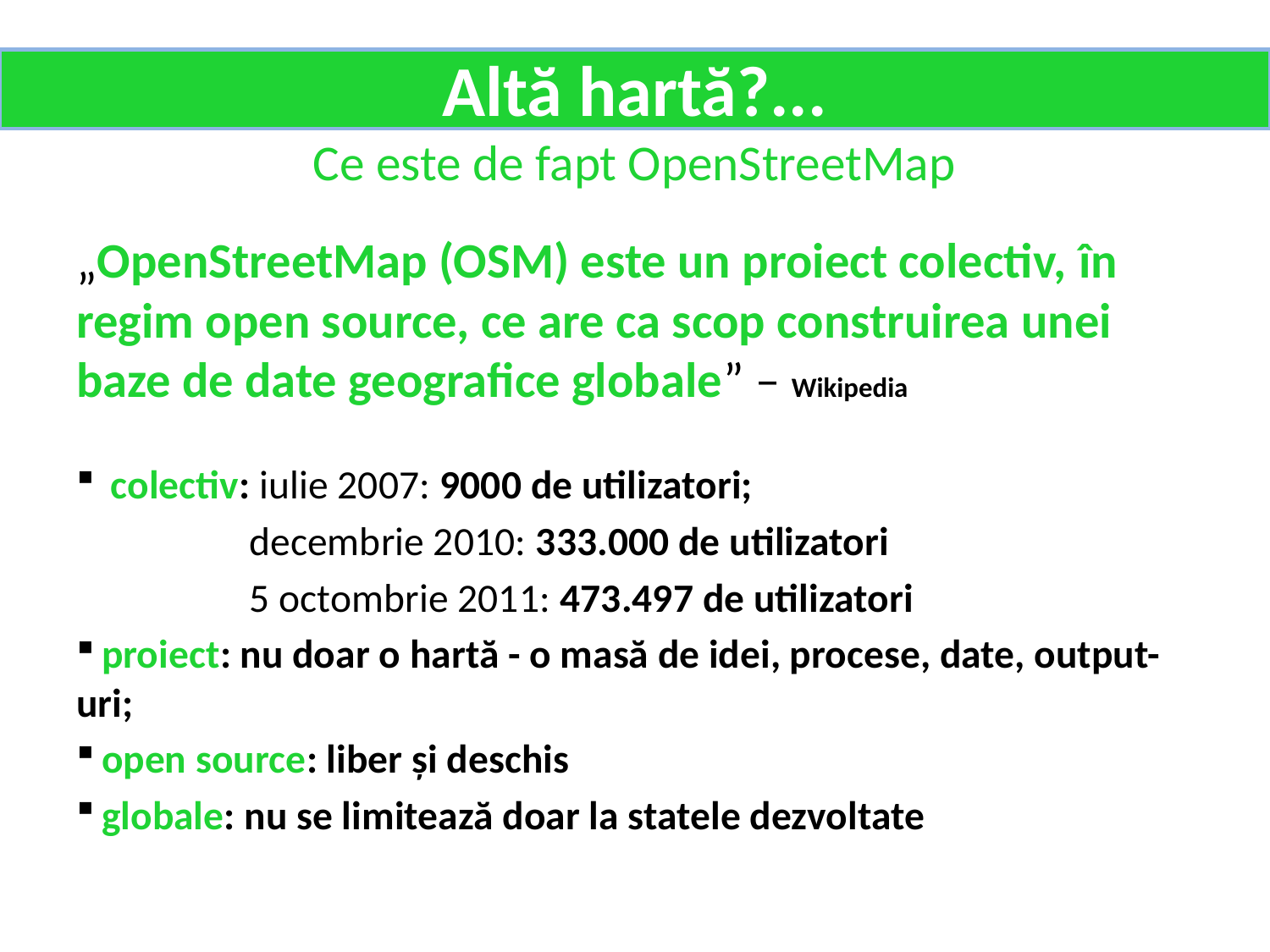

# Altă hartă?... Ce este de fapt OpenStreetMap

„OpenStreetMap (OSM) este un proiect colectiv, în regim open source, ce are ca scop construirea unei baze de date geografice globale” – Wikipedia

  colectiv: iulie 2007: 9000 de utilizatori;
                   decembrie 2010: 333.000 de utilizatori
                   5 octombrie 2011: 473.497 de utilizatori
 proiect: nu doar o hartă - o masă de idei, procese, date, output-uri;
 open source: liber și deschis
 globale: nu se limitează doar la statele dezvoltate